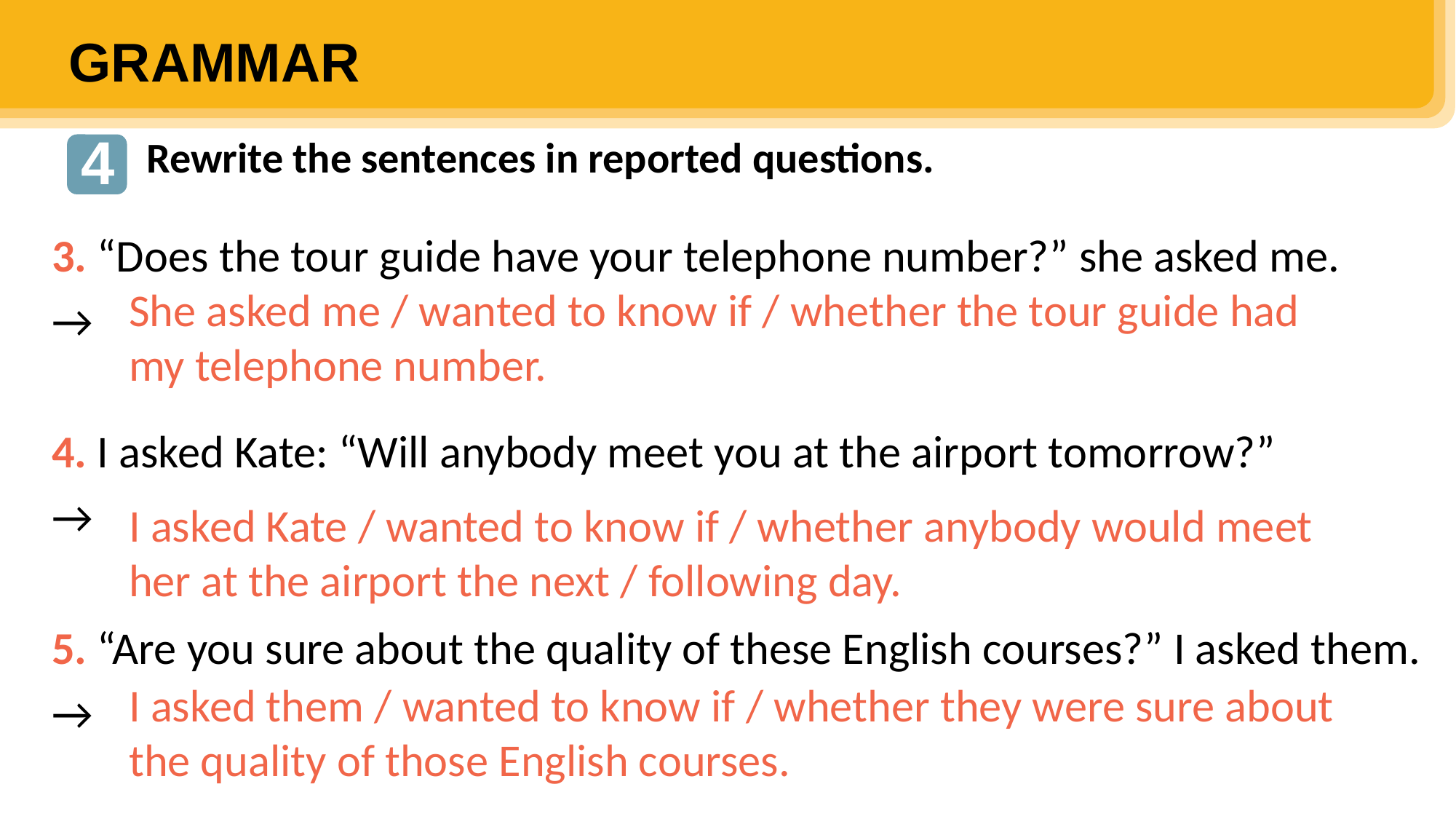

GRAMMAR
4
Rewrite the sentences in reported questions.

3. “Does the tour guide have your telephone number?” she asked me.
→

4. I asked Kate: “Will anybody meet you at the airport tomorrow?”
→

5. “Are you sure about the quality of these English courses?” I asked them.
→

She asked me / wanted to know if / whether the tour guide had my telephone number.
I asked Kate / wanted to know if / whether anybody would meet her at the airport the next / following day.
I asked them / wanted to know if / whether they were sure about the quality of those English courses.